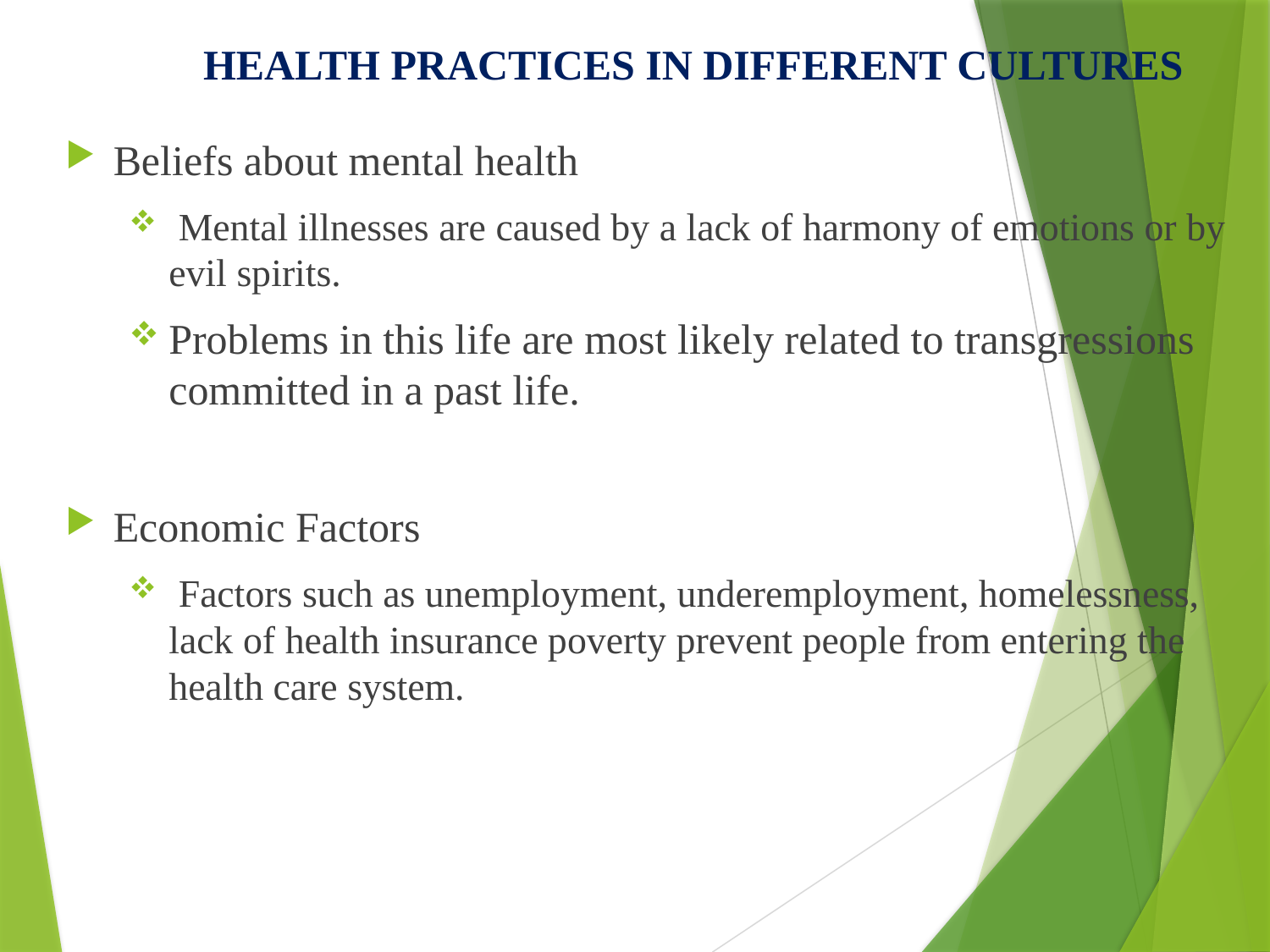

HEALTH PRACTICES IN DIFFERENT CULTURES
Beliefs about mental health
 Mental illnesses are caused by a lack of harmony of emotions or by evil spirits.
Problems in this life are most likely related to transgressions committed in a past life.

Economic Factors
 Factors such as unemployment, underemployment, homelessness, lack of health insurance poverty prevent people from entering the health care system.